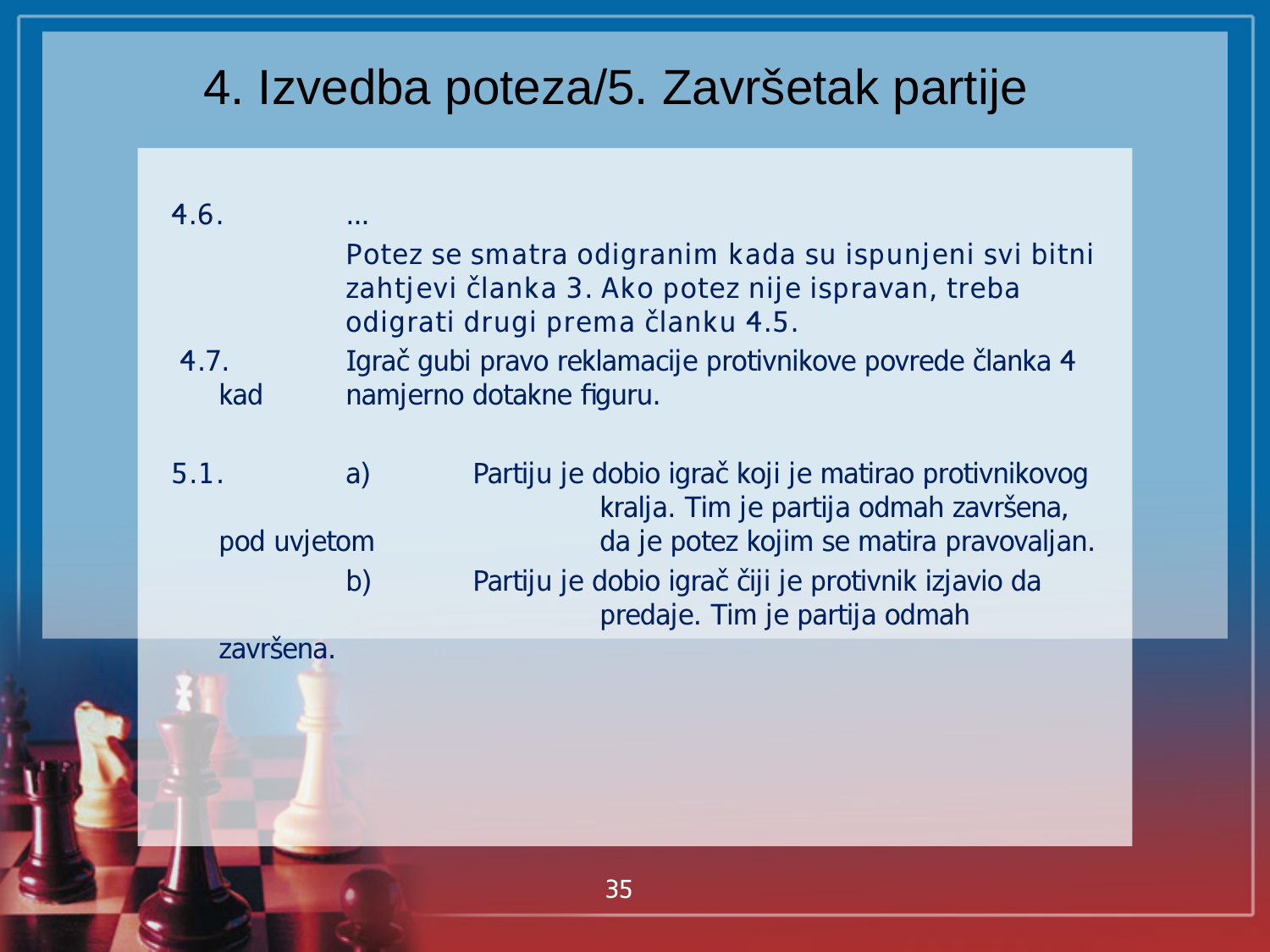

# 4. Izvedba poteza/5. Završetak partije
4.6.	…
		Potez se smatra odigranim kada su ispunjeni svi bitni 	zahtjevi članka 3. Ako potez nije ispravan, treba 	odigrati drugi prema članku 4.5.
 4.7.	Igrač gubi pravo reklamacije protivnikove povrede članka 4 kad 	namjerno dotakne figuru.

5.1.	a)	Partiju je dobio igrač koji je matirao protivnikovog 			kralja. Tim je partija odmah završena, pod uvjetom 		da je potez kojim se matira pravovaljan.
		b)	Partiju je dobio igrač čiji je protivnik izjavio da 			predaje. Tim je partija odmah završena.

35